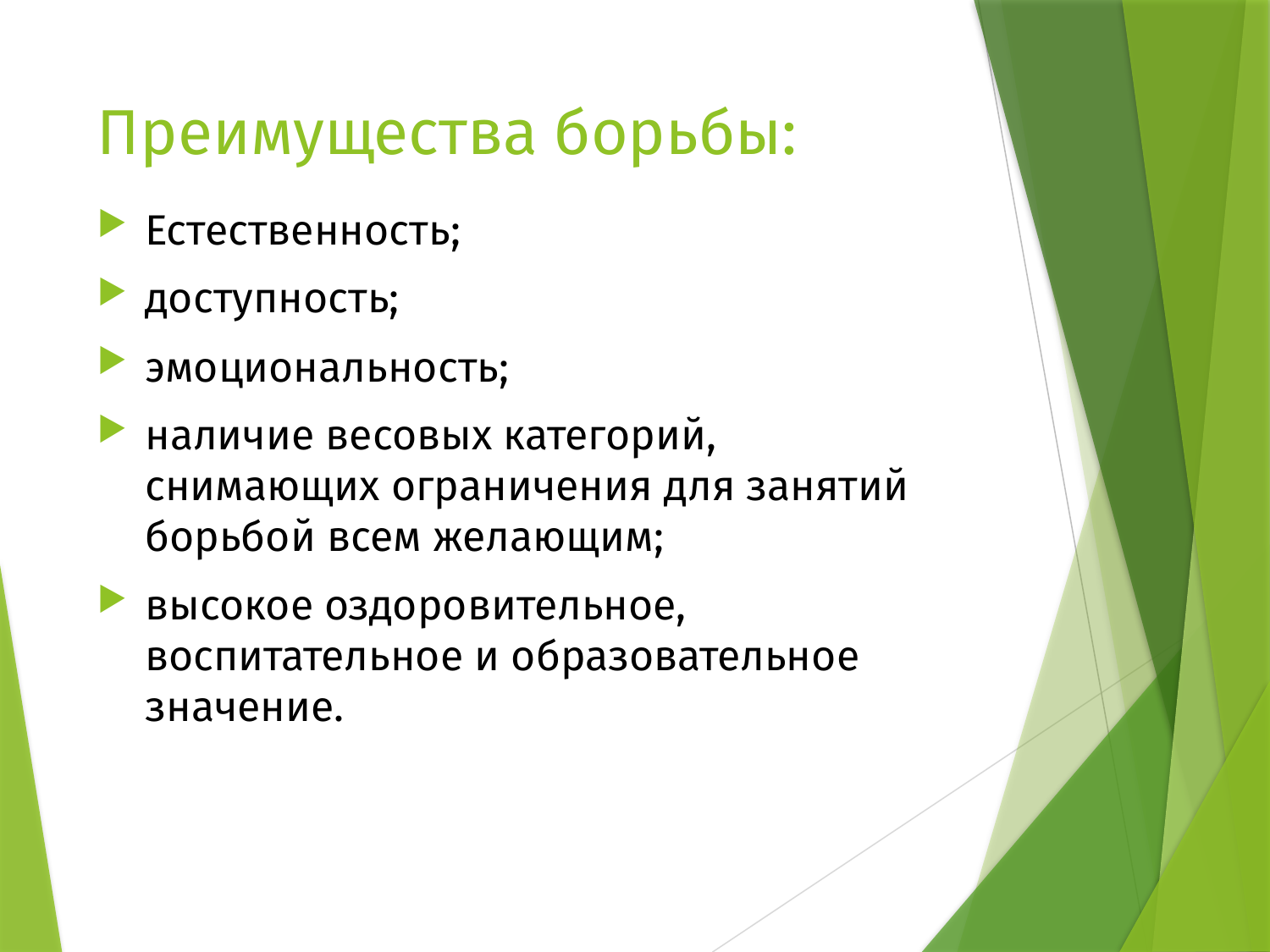

# Преимущества борьбы:
Естественность;
доступность;
эмоциональность;
наличие весовых категорий, снимающих ограничения для занятий борьбой всем желающим;
высокое оздоровительное, воспитательное и образовательное значение.